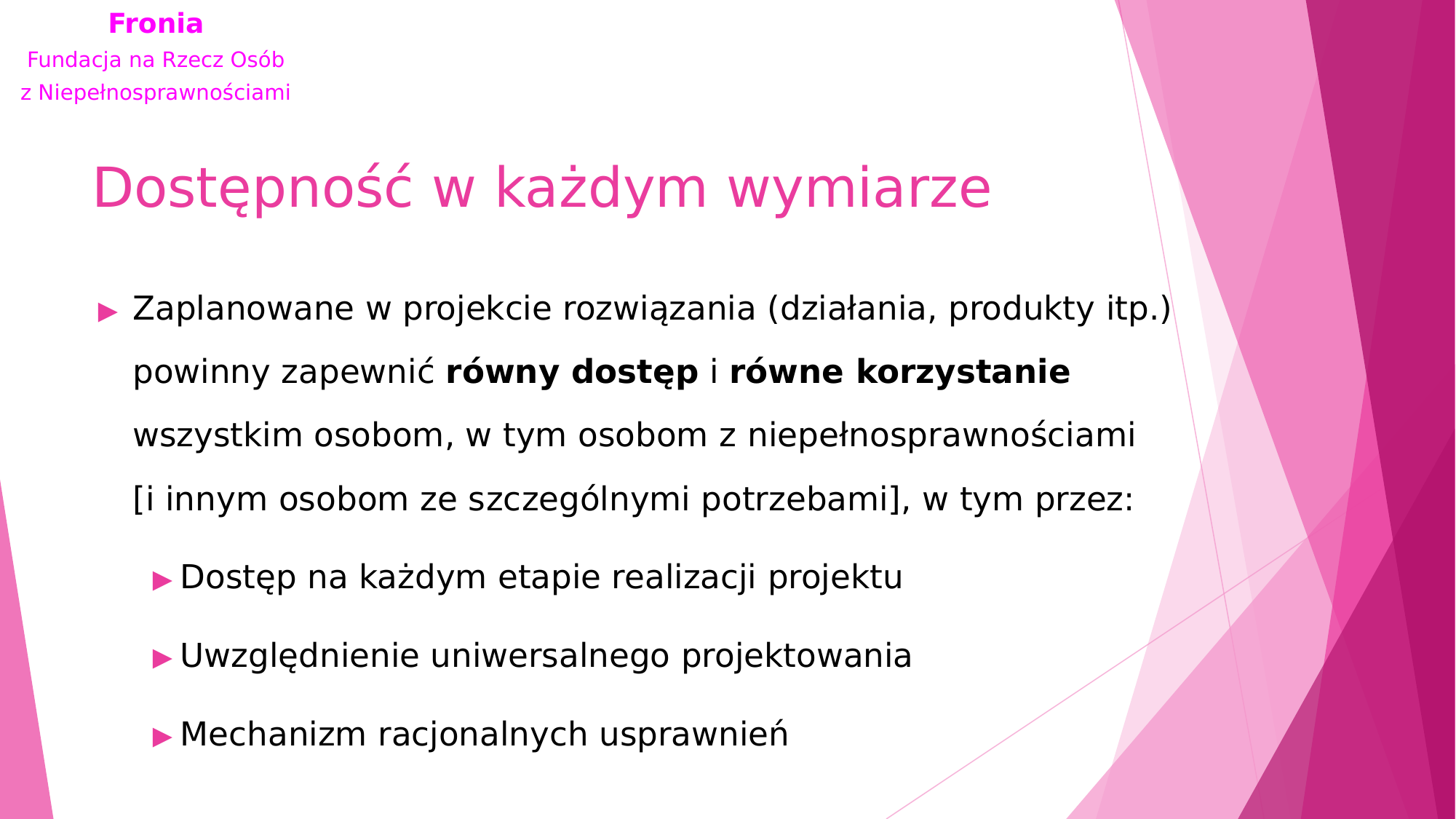

# Dostępność w każdym wymiarze
Zaplanowane w projekcie rozwiązania (działania, produkty itp.) powinny zapewnić równy dostęp i równe korzystanie wszystkim osobom, w tym osobom z niepełnosprawnościami [i innym osobom ze szczególnymi potrzebami], w tym przez:
Dostęp na każdym etapie realizacji projektu
Uwzględnienie uniwersalnego projektowania
Mechanizm racjonalnych usprawnień